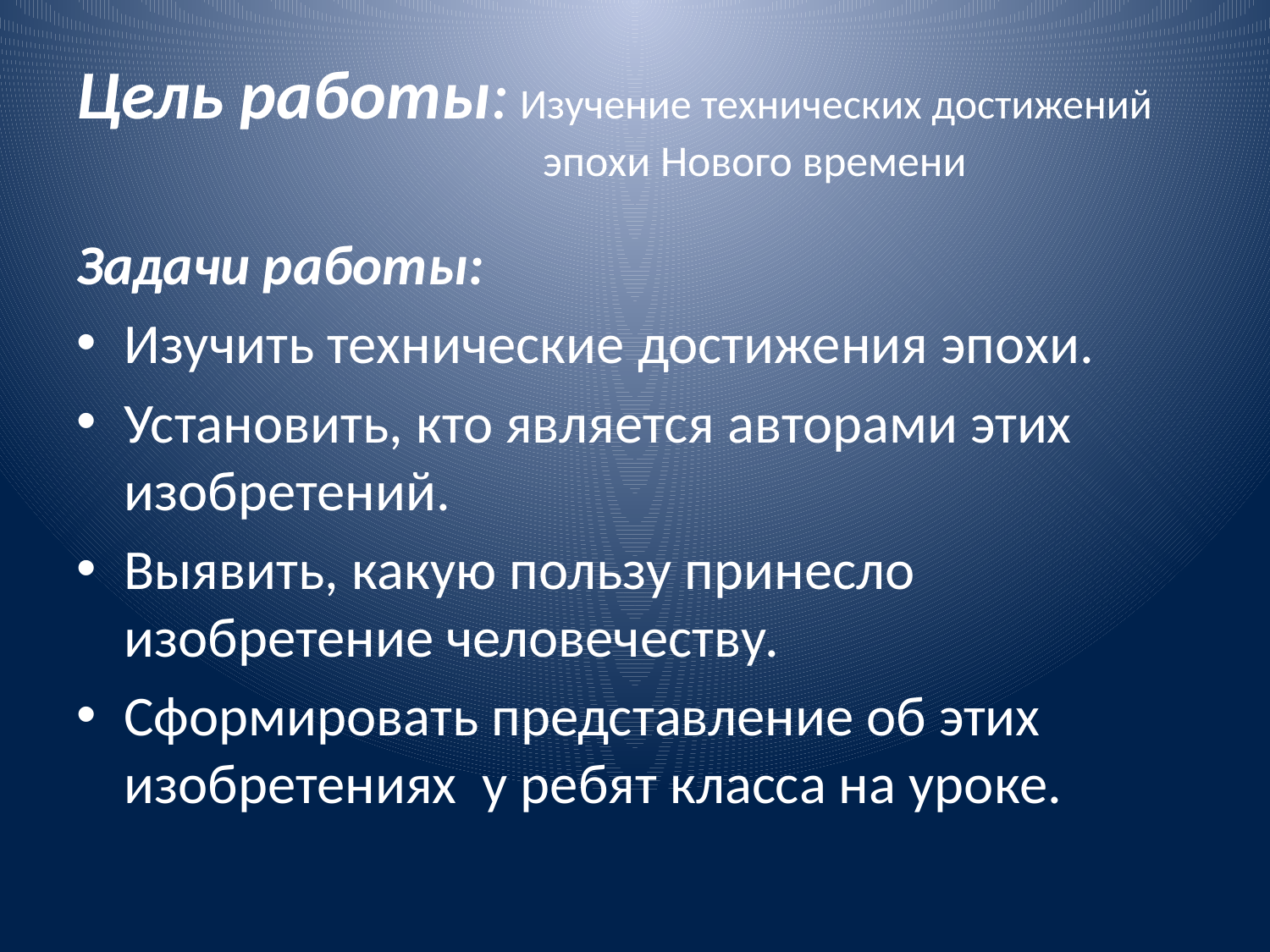

# Цель работы: Изучение технических достижений эпохи Нового времени
Задачи работы:
Изучить технические достижения эпохи.
Установить, кто является авторами этих изобретений.
Выявить, какую пользу принесло изобретение человечеству.
Сформировать представление об этих изобретениях  у ребят класса на уроке.